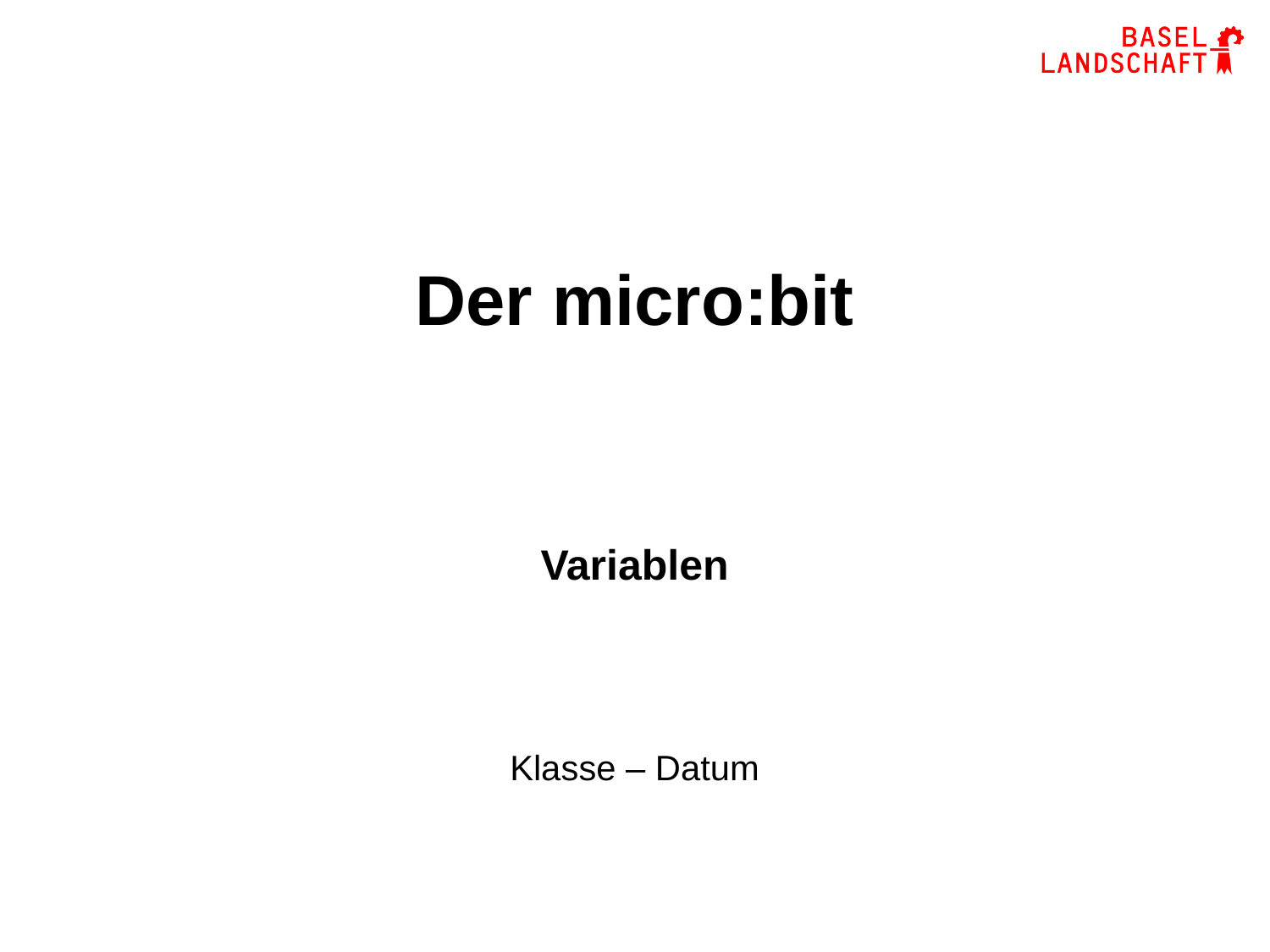

# Der micro:bit

Variablen

Klasse – Datum